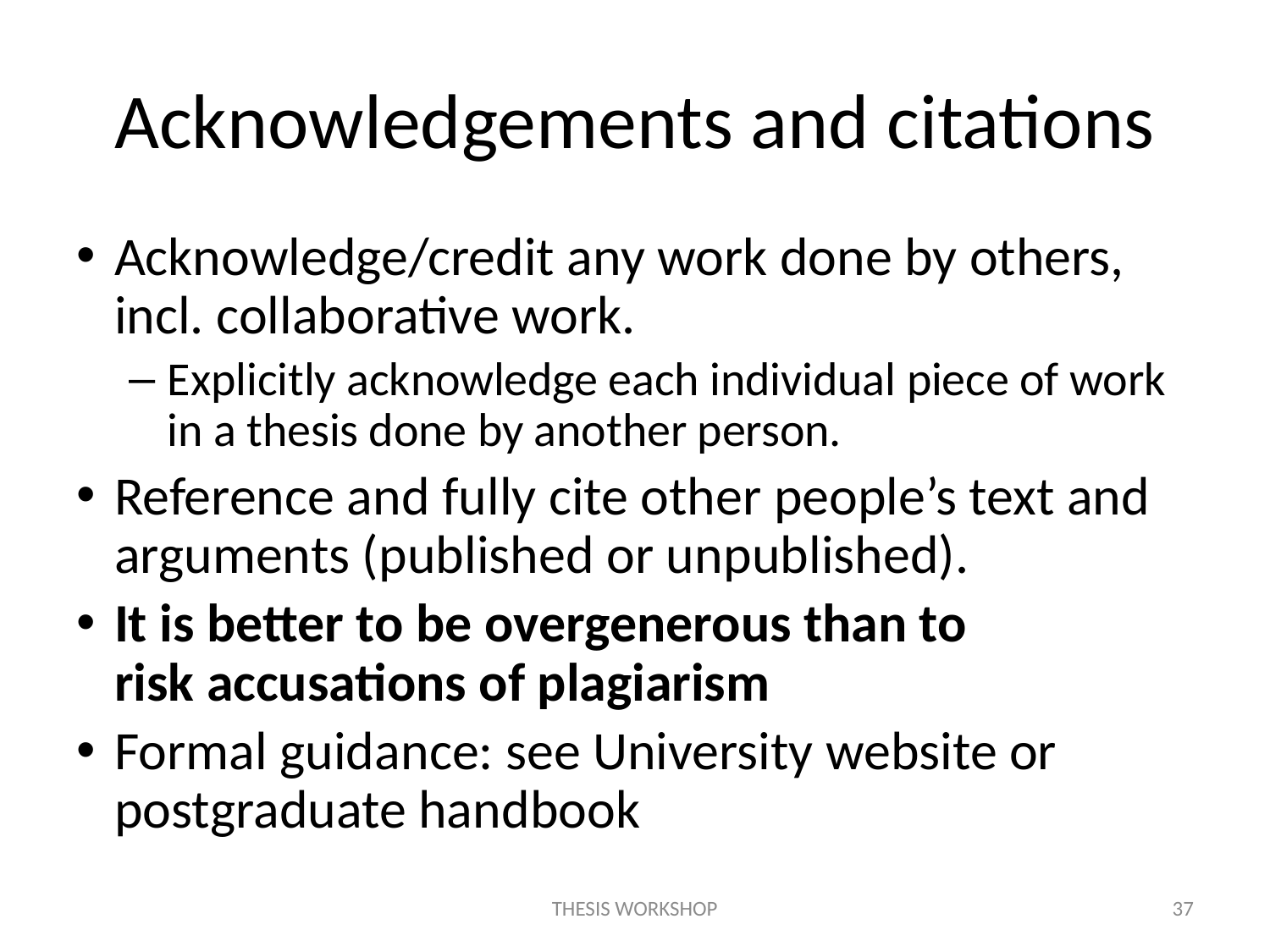

# Acknowledgements and citations
Acknowledge/credit any work done by others, incl. collaborative work.
Explicitly acknowledge each individual piece of work in a thesis done by another person.
Reference and fully cite other people’s text and arguments (published or unpublished).
It is better to be overgenerous than to
risk accusations of plagiarism
Formal guidance: see University website or postgraduate handbook

THESIS WORKSHOP
37